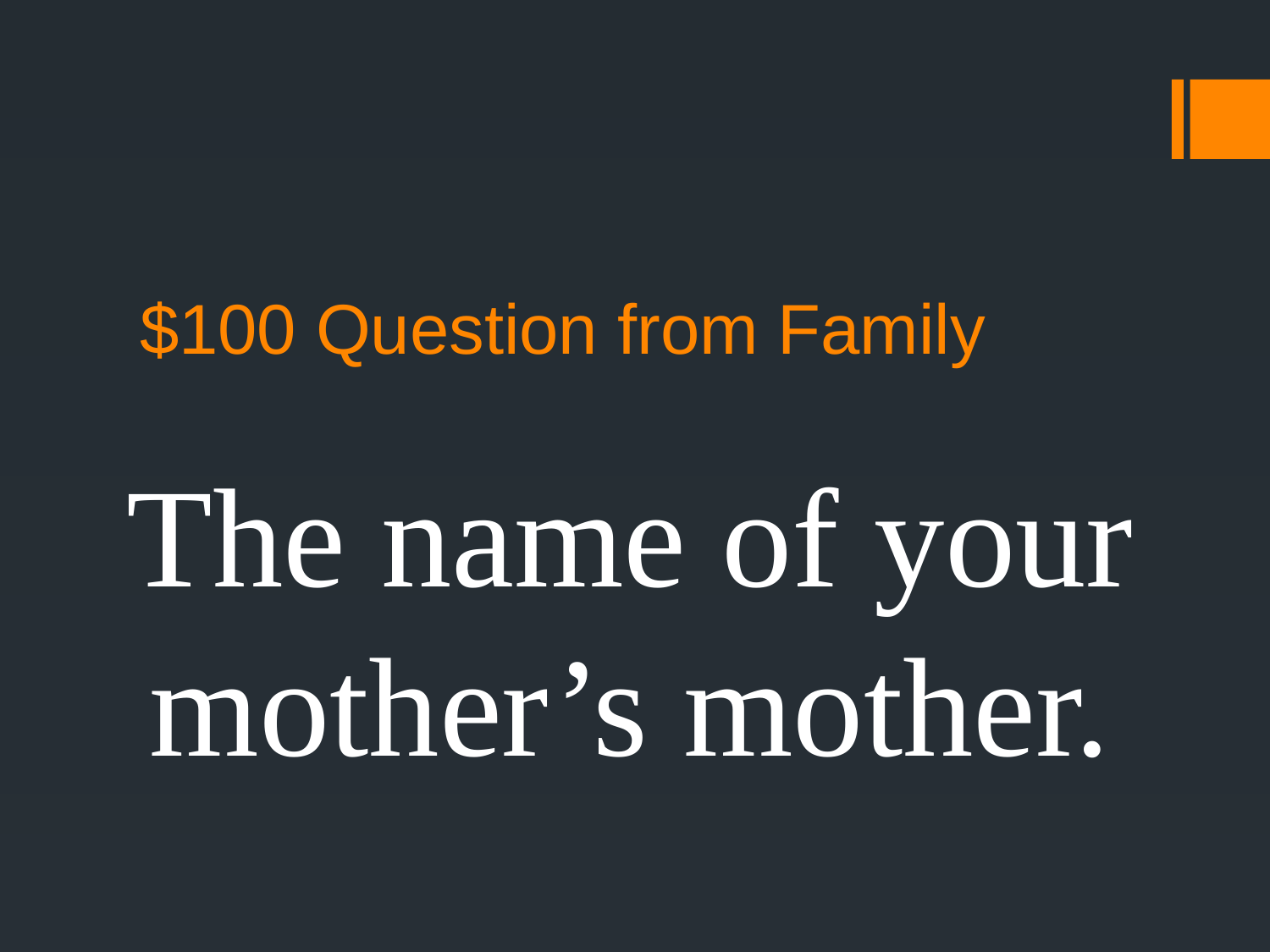

# $100 Question from Family
The name of your
mother’s mother.